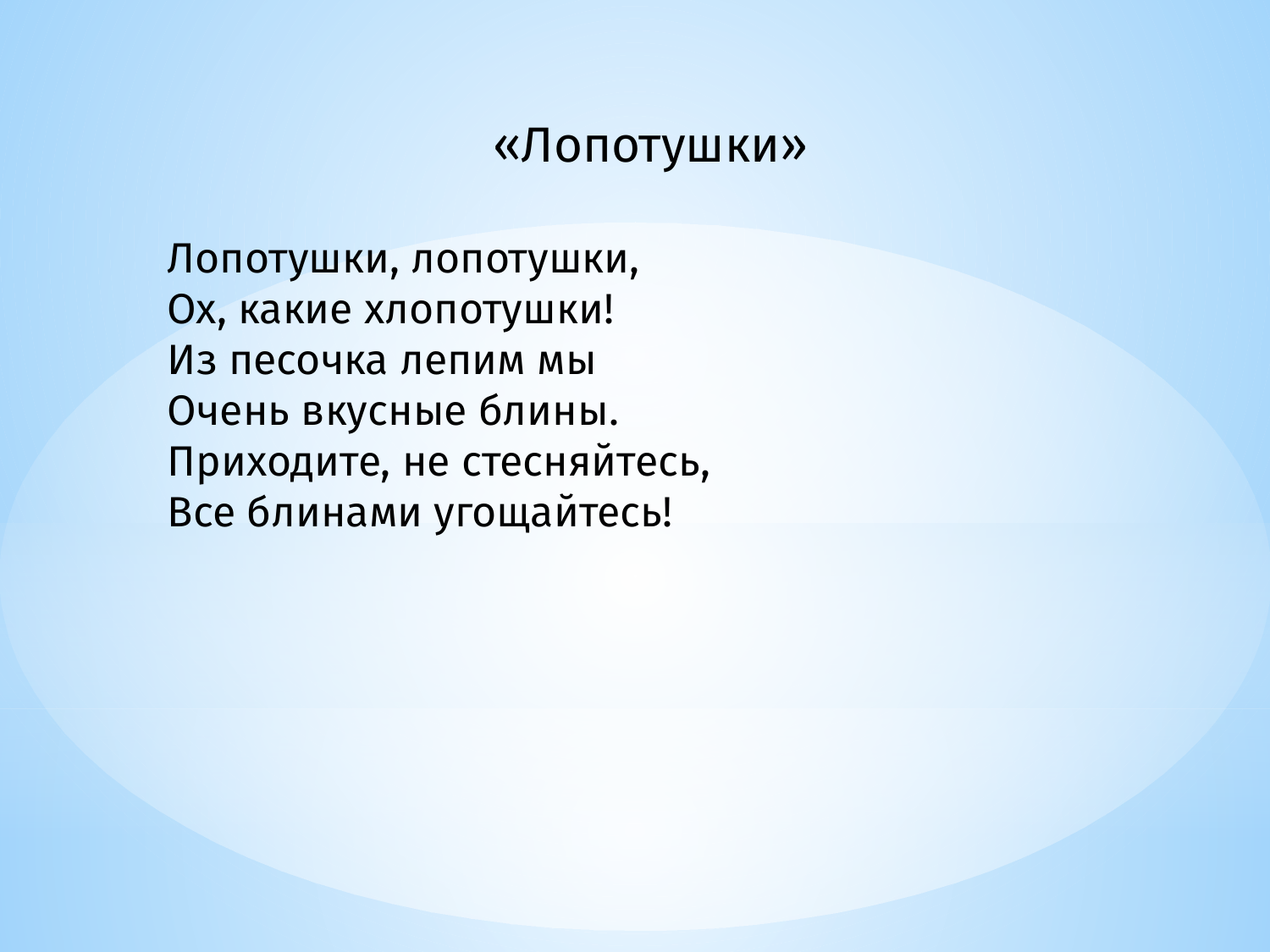

# «Лопотушки» Лопотушки, лопотушки, Ох, какие хлопотушки! Из песочка лепим мы Очень вкусные блины. Приходите, не стесняйтесь, Все блинами угощайтесь!